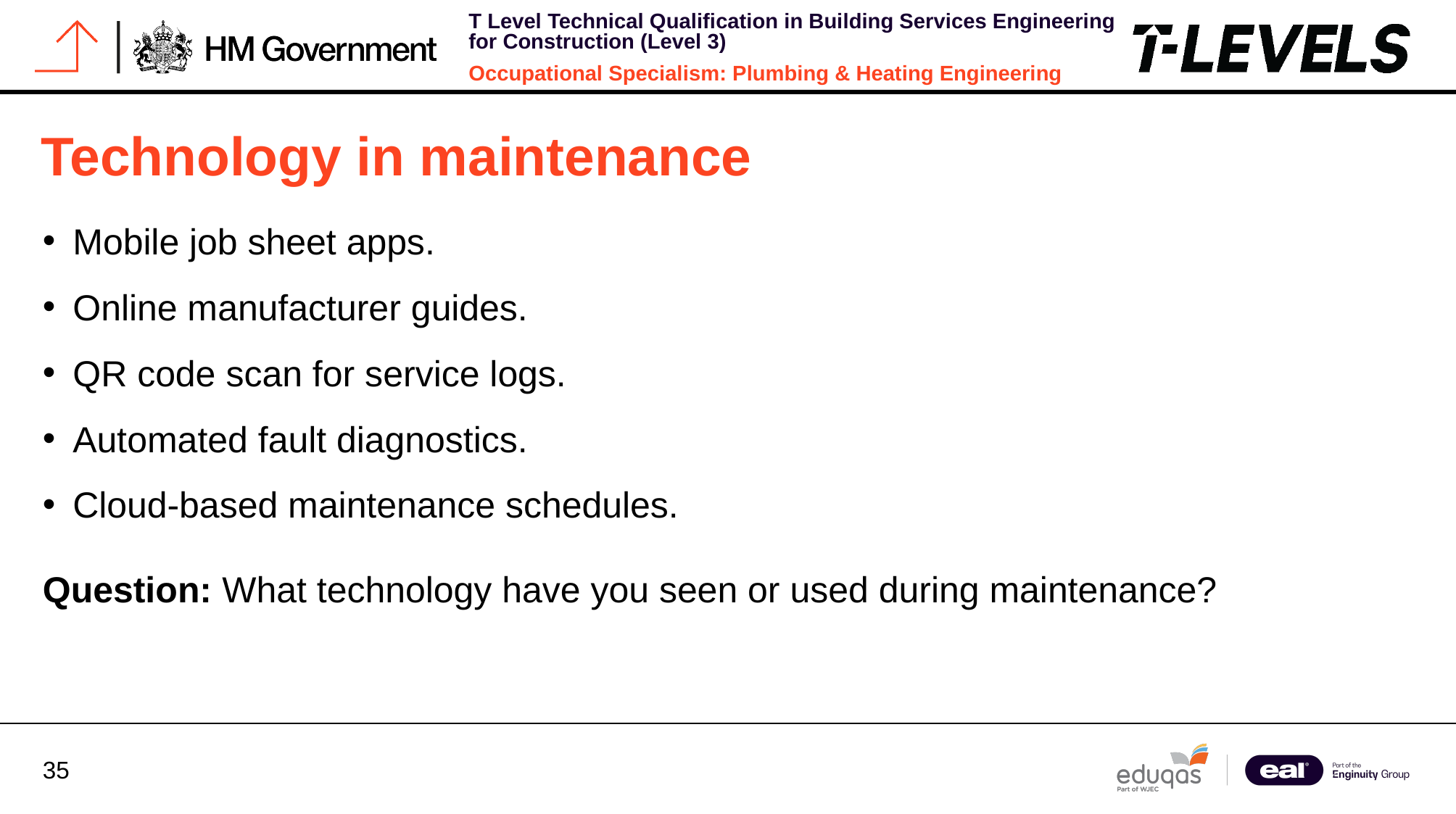

# Technology in maintenance
Mobile job sheet apps.
Online manufacturer guides.
QR code scan for service logs.
Automated fault diagnostics.
Cloud-based maintenance schedules.
Question: What technology have you seen or used during maintenance?